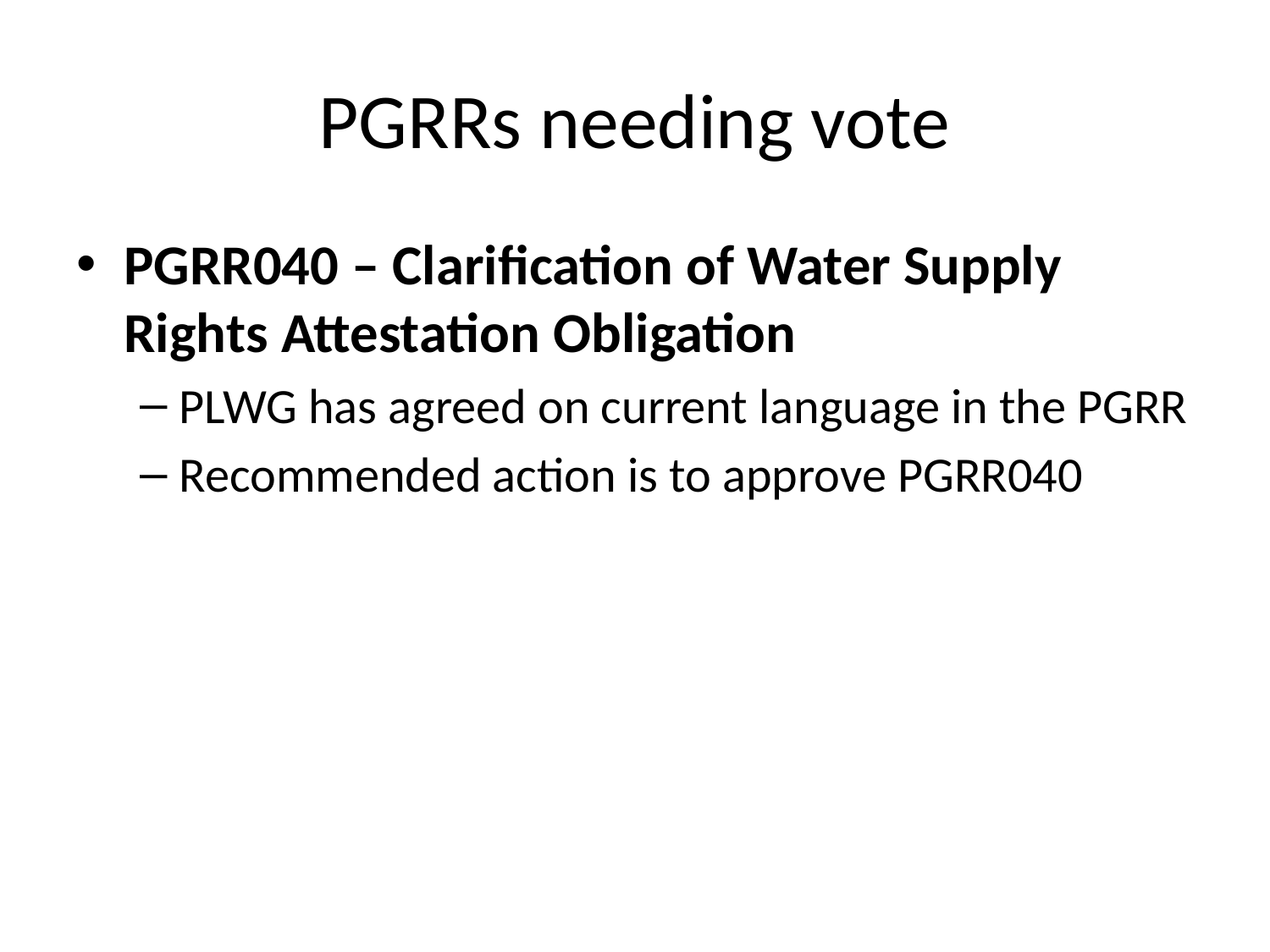

# PGRRs needing vote
PGRR040 – Clarification of Water Supply Rights Attestation Obligation
PLWG has agreed on current language in the PGRR
Recommended action is to approve PGRR040